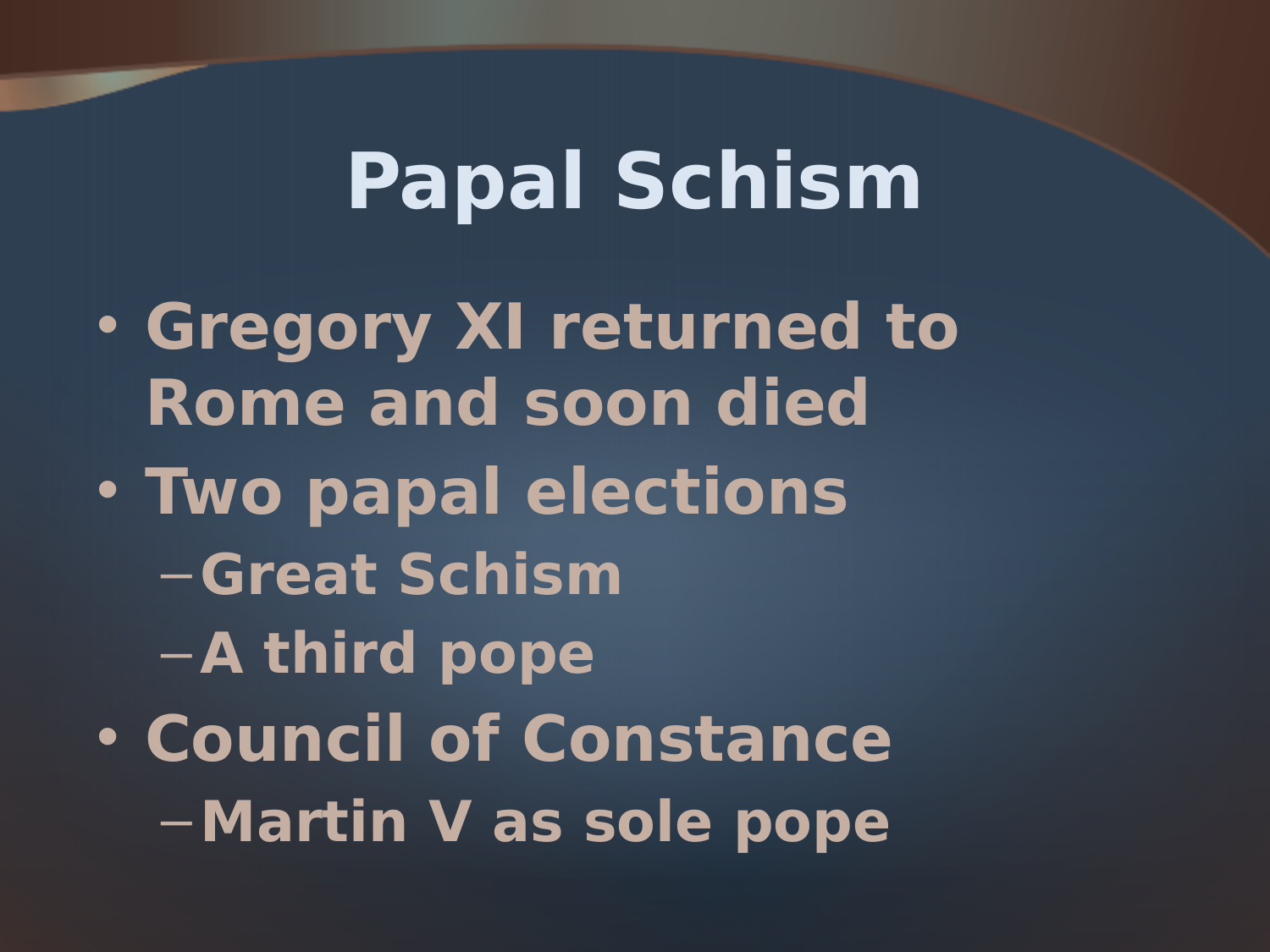

# Papal Schism
Gregory XI returned to Rome and soon died
Two papal elections
Great Schism
A third pope
Council of Constance
Martin V as sole pope